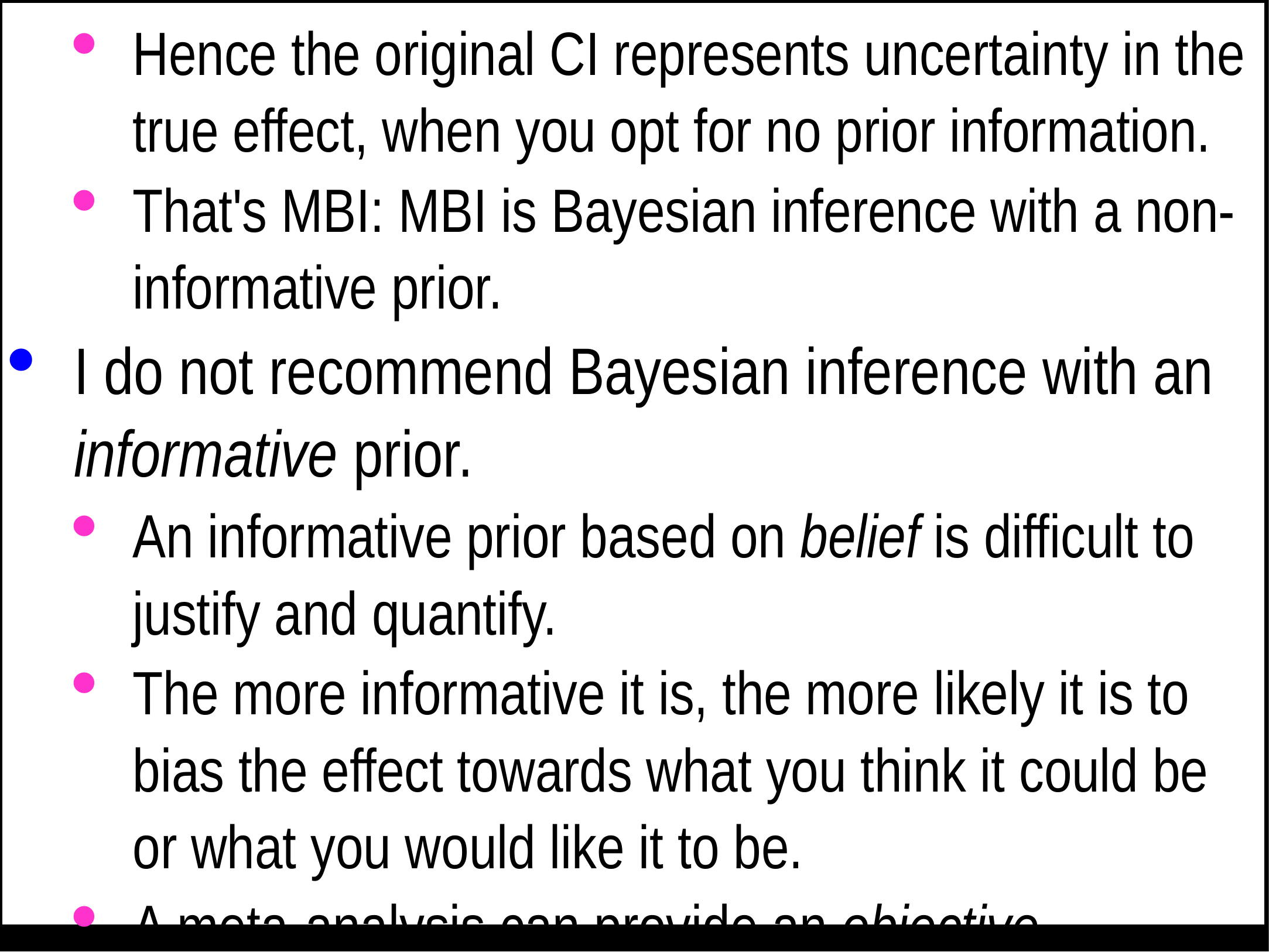

Hence the original CI represents uncertainty in the true effect, when you opt for no prior information.
That's MBI: MBI is Bayesian inference with a non-informative prior.
I do not recommend Bayesian inference with an informative prior.
An informative prior based on belief is difficult to justify and quantify.
The more informative it is, the more likely it is to bias the effect towards what you think it could be or what you would like it to be.
A meta-analysis can provide an objective informative prior, but a published meta-analysis may not provide enough information about the effect for your subjects in your setting.
You could do a meta-analysis yourself to generate the prior.
But it's more sensible to do your study first, without a prior, then do a meta-analysis that includes your study, because...
People are more interested in the effects in a meta-analysis than in the effect in your setting.
If your sample size is really small, the magnitude of the lower and/or upper CL of the effect, or even the observed magnitude, may be unrealistically large.
In that case, a weakly informative prior will "shrink" the estimates to something more realistic.
But is it worth it? I don't think so.
I think it's better to show the really wide CI, to remind yourself and the reader that your sample size was too small.
But it's up to you!